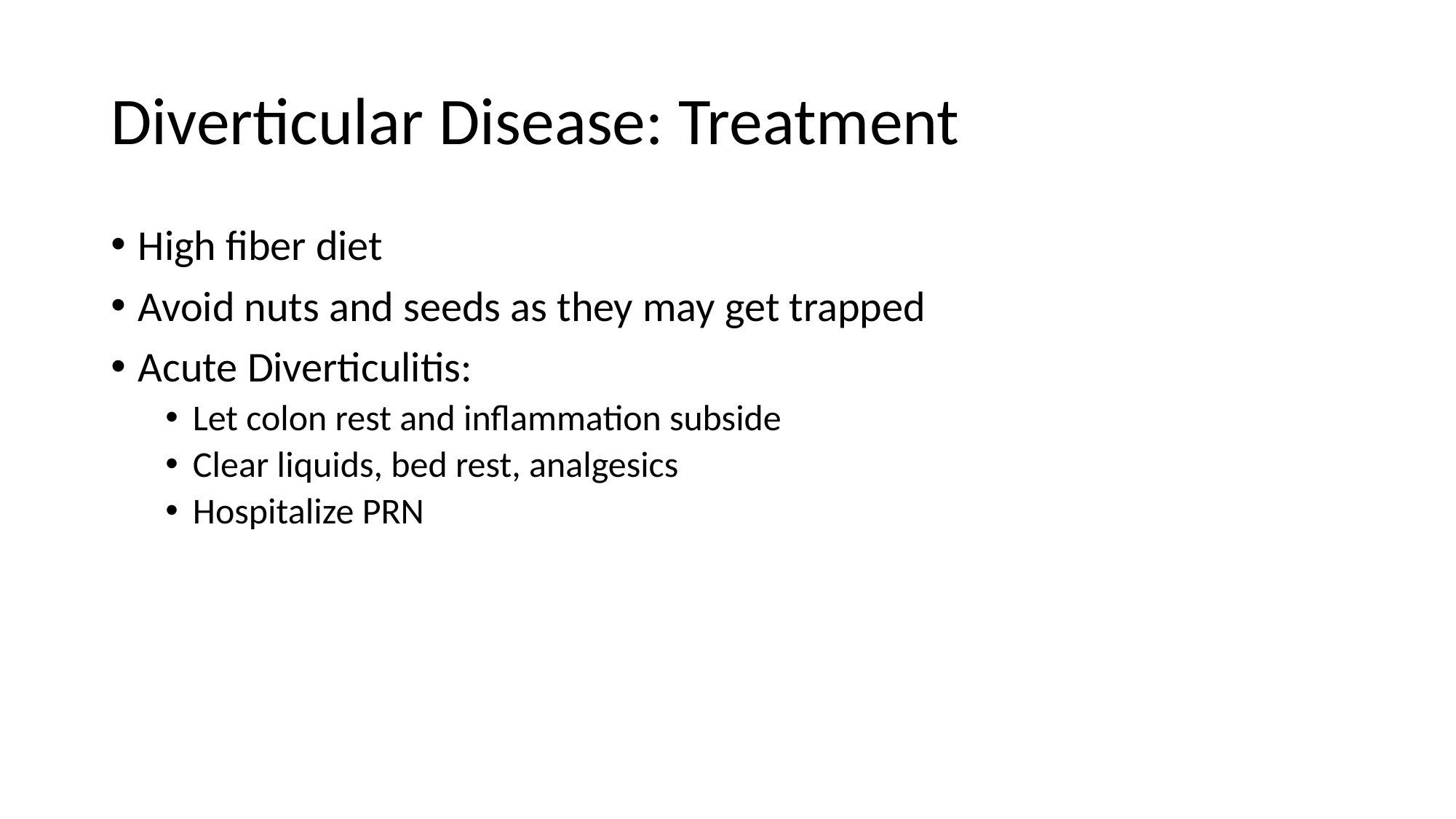

# Diverticular Disease: Treatment
High fiber diet
Avoid nuts and seeds as they may get trapped
Acute Diverticulitis:
Let colon rest and inflammation subside
Clear liquids, bed rest, analgesics
Hospitalize PRN